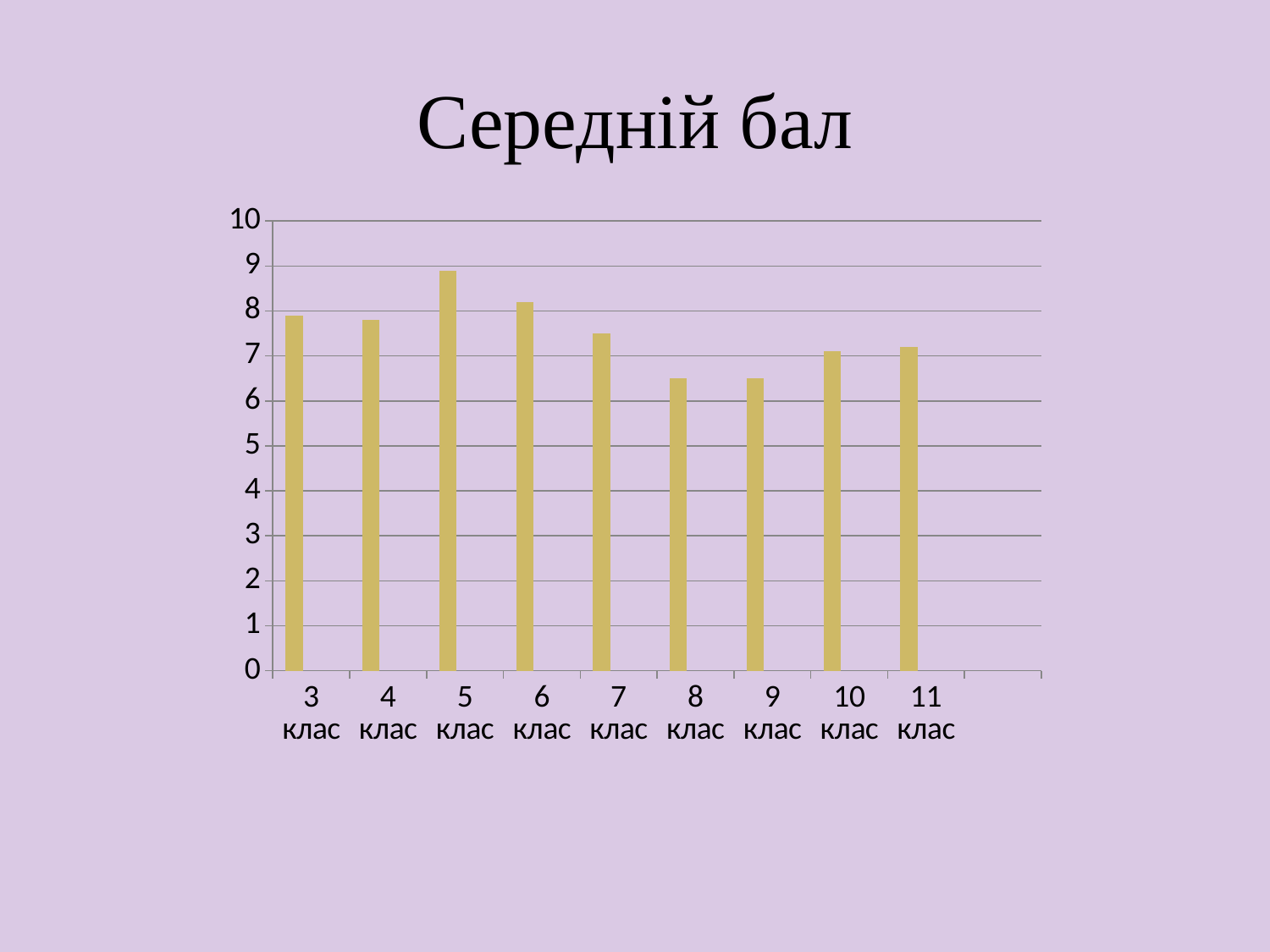

# Середній бал

### Chart

| Category | Столбец1 | Столбец2 | Столбец3 |
|---|---|---|---|
| 3 клас | 7.9 | None | None |
| 4 клас | 7.8 | None | None |
| 5 клас | 8.9 | None | None |
| 6 клас | 8.200000000000001 | None | None |
| 7 клас | 7.5 | None | None |
| 8 клас | 6.5 | None | None |
| 9 клас | 6.5 | None | None |
| 10 клас | 7.1 | None | None |
| 11 клас | 7.2 | None | None |